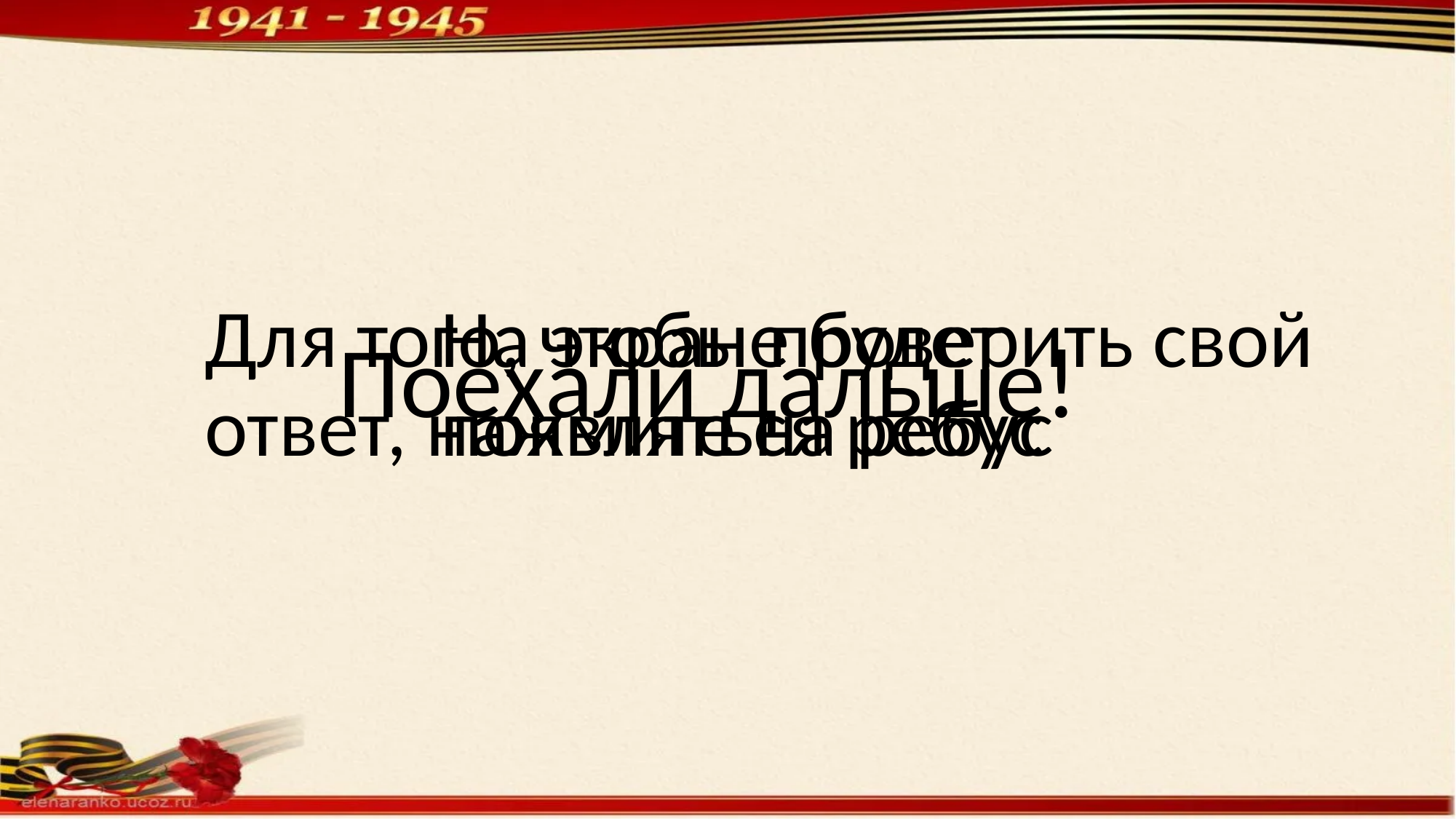

Для того, чтобы проверить свой ответ, нажмите на ребус
На экране будет появляться ребус
# Поехали дальше!